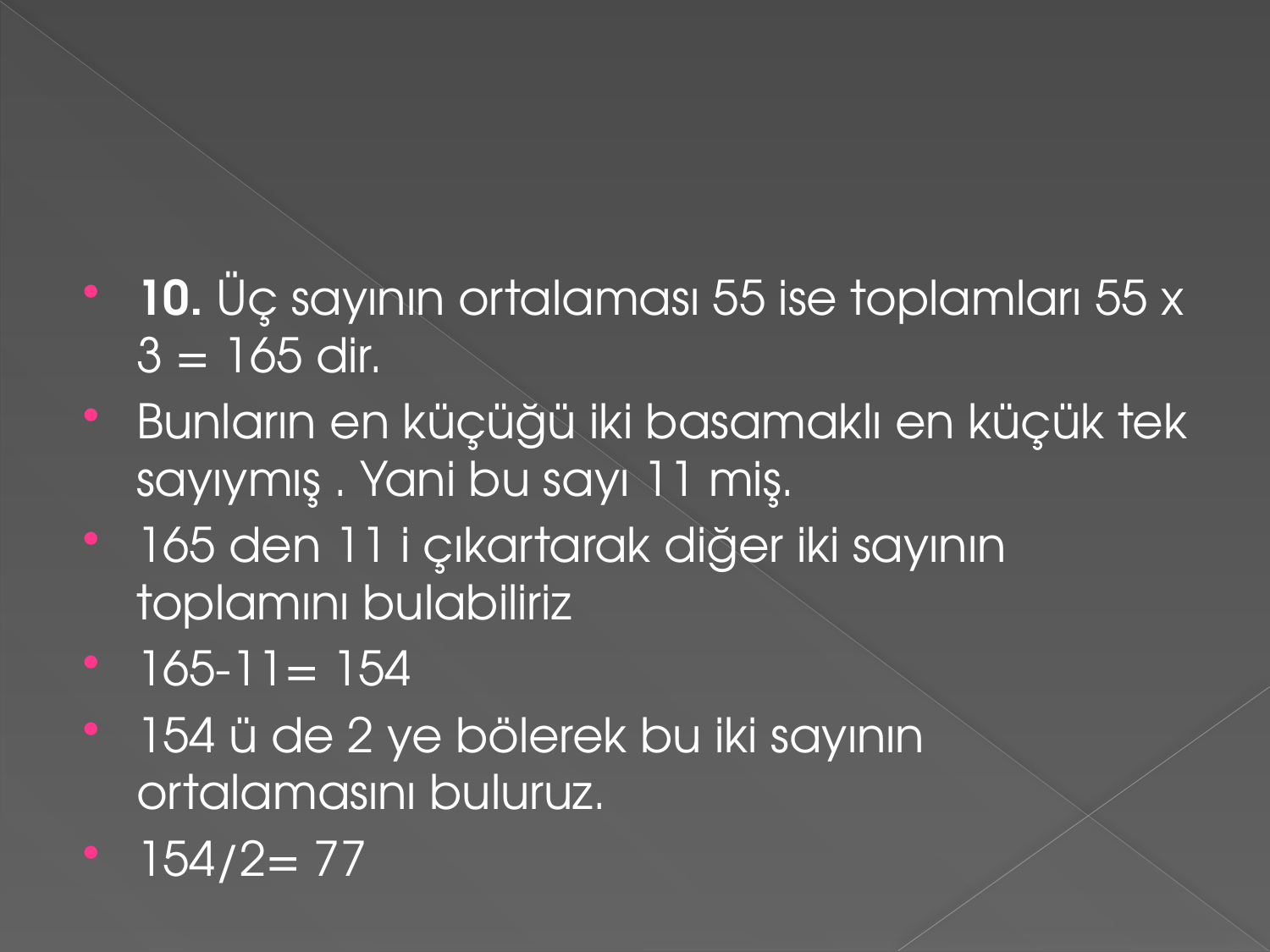

#
10. Üç sayının ortalaması 55 ise toplamları 55 x 3 = 165 dir.
Bunların en küçüğü iki basamaklı en küçük tek sayıymış . Yani bu sayı 11 miş.
165 den 11 i çıkartarak diğer iki sayının toplamını bulabiliriz
165-11= 154
154 ü de 2 ye bölerek bu iki sayının ortalamasını buluruz.
154/2= 77